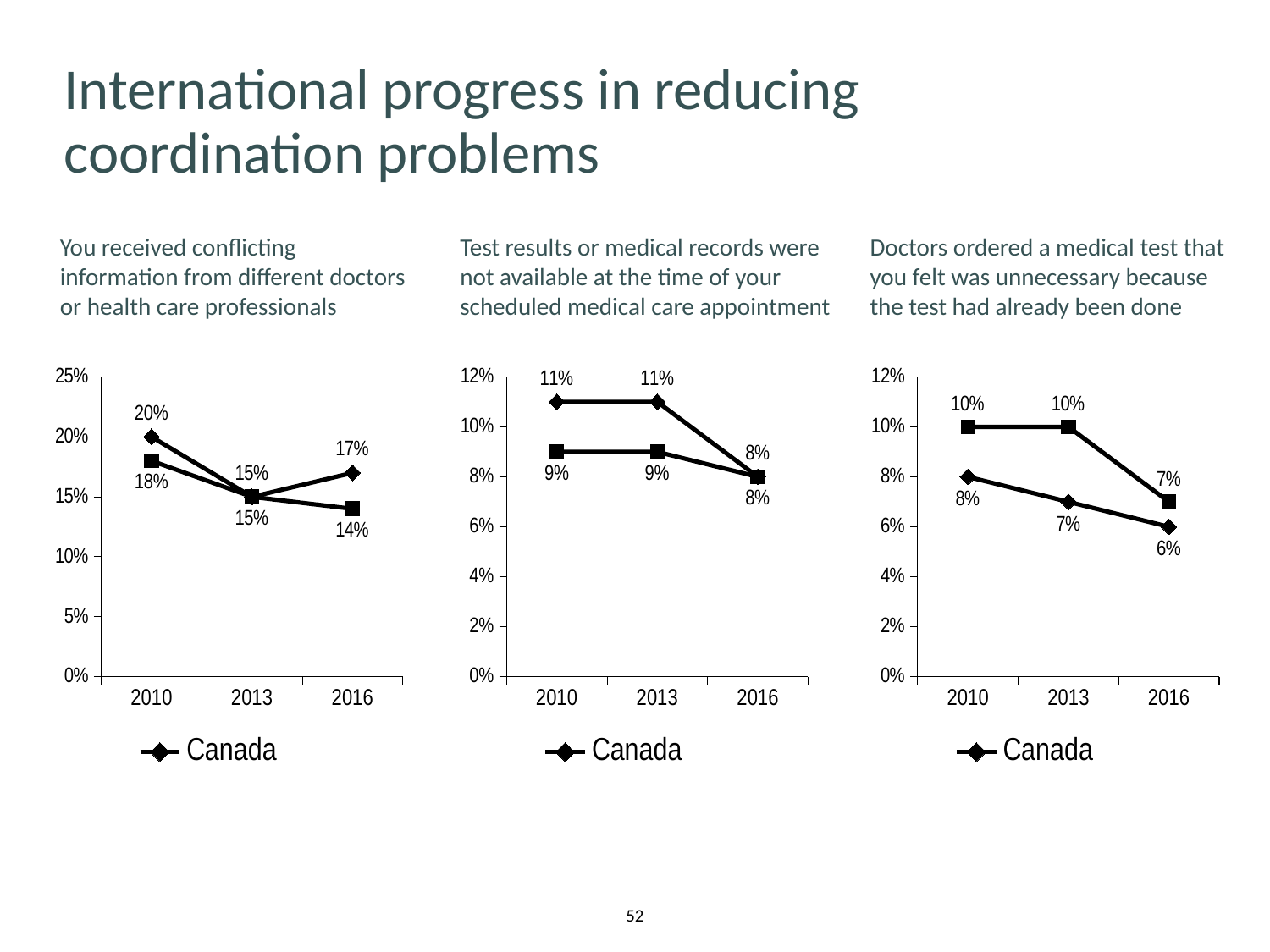

# International progress in reducing coordination problems
You received conflicting information from different doctors or health care professionals
Test results or medical records were not available at the time of your scheduled medical care appointment
Doctors ordered a medical test that you felt was unnecessary because
the test had already been done

### Chart

| Category | Canada | CMWF average |
|---|---|---|
| 2010 | 0.2 | 0.18 |
| 2013 | 0.15 | 0.15 |
| 2016 | 0.17 | 0.14 |

### Chart

| Category | Canada | CMWF average |
|---|---|---|
| 2010 | 0.11 | 0.09 |
| 2013 | 0.11 | 0.09 |
| 2016 | 0.08 | 0.08 |

### Chart

| Category | Canada | CMWF average |
|---|---|---|
| 2010 | 0.08 | 0.1 |
| 2013 | 0.07 | 0.1 |
| 2016 | 0.06 | 0.07 |